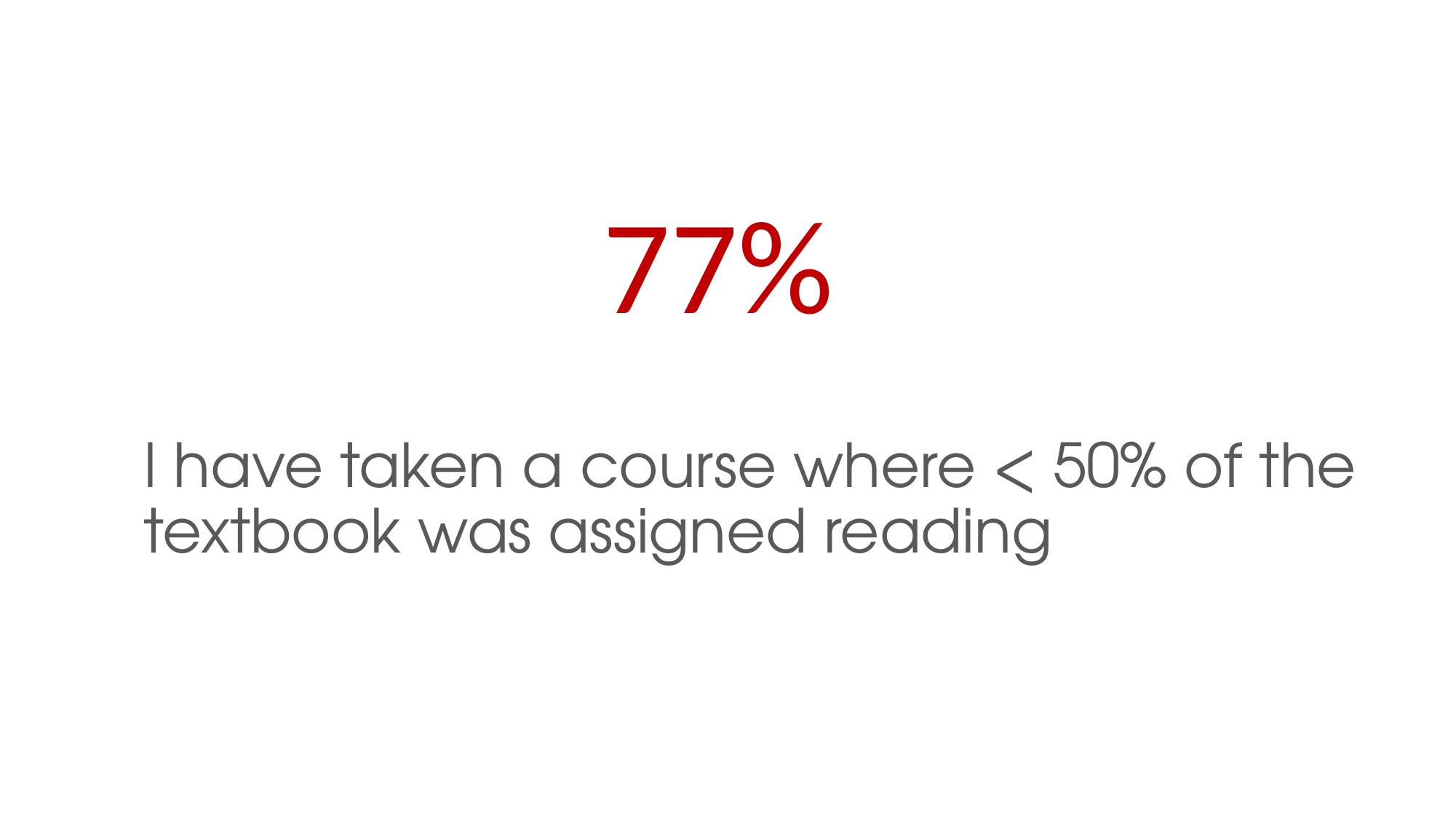

77%
# I have taken a course where < 50% of the textbook was assigned reading